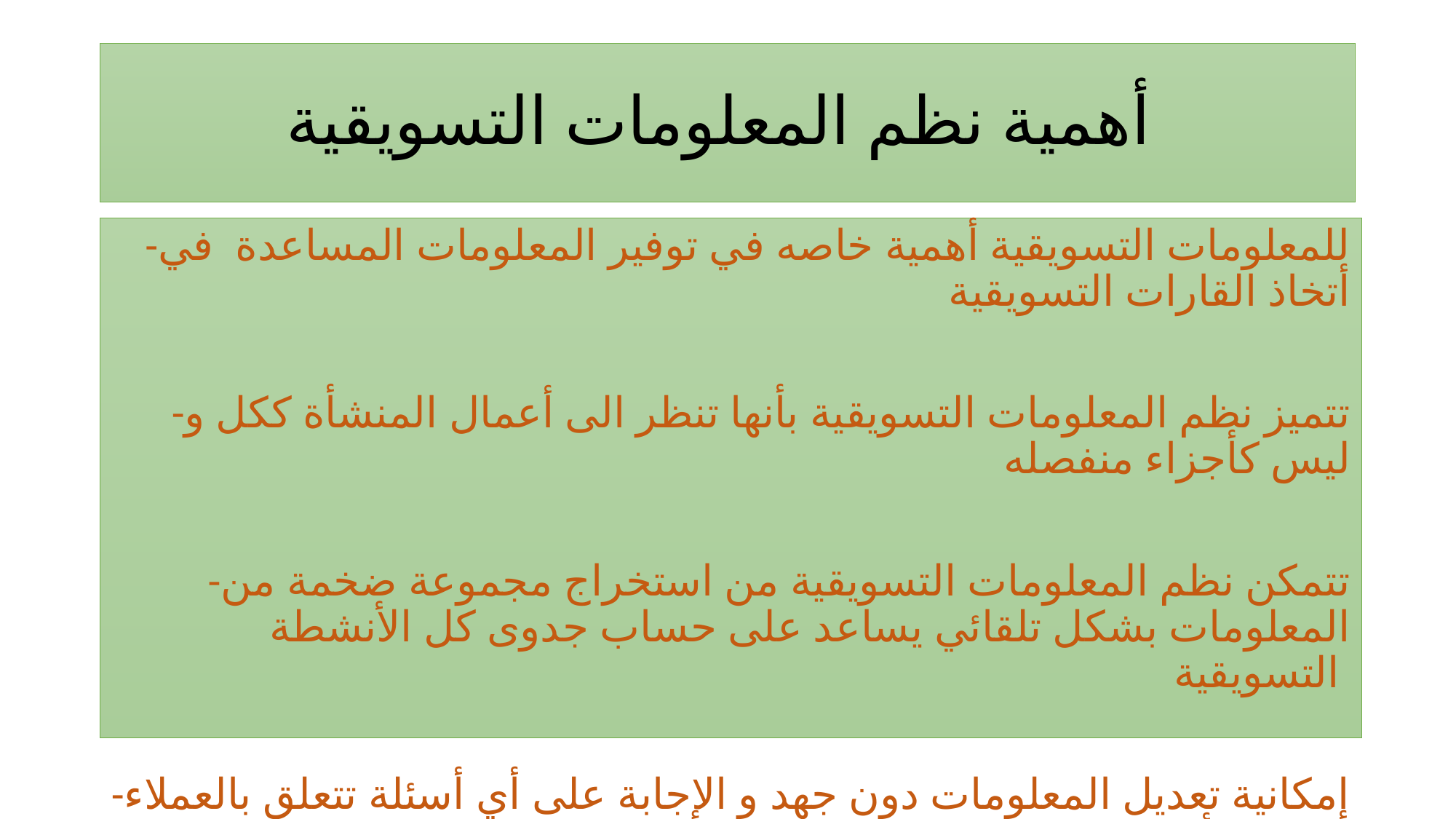

# أهمية نظم المعلومات التسويقية
-للمعلومات التسويقية أهمية خاصه في توفير المعلومات المساعدة  في أتخاذ القارات التسويقية

-تتميز نظم المعلومات التسويقية بأنها تنظر الى أعمال المنشأة ككل و ليس كأجزاء منفصله

-تتمكن نظم المعلومات التسويقية من استخراج مجموعة ضخمة من المعلومات بشكل تلقائي يساعد على حساب جدوى كل الأنشطة التسويقية

-إمكانية تعديل المعلومات دون جهد و الإجابة على أي أسئلة تتعلق بالعملاء او سلع أو رجال البيع بشكل فوري